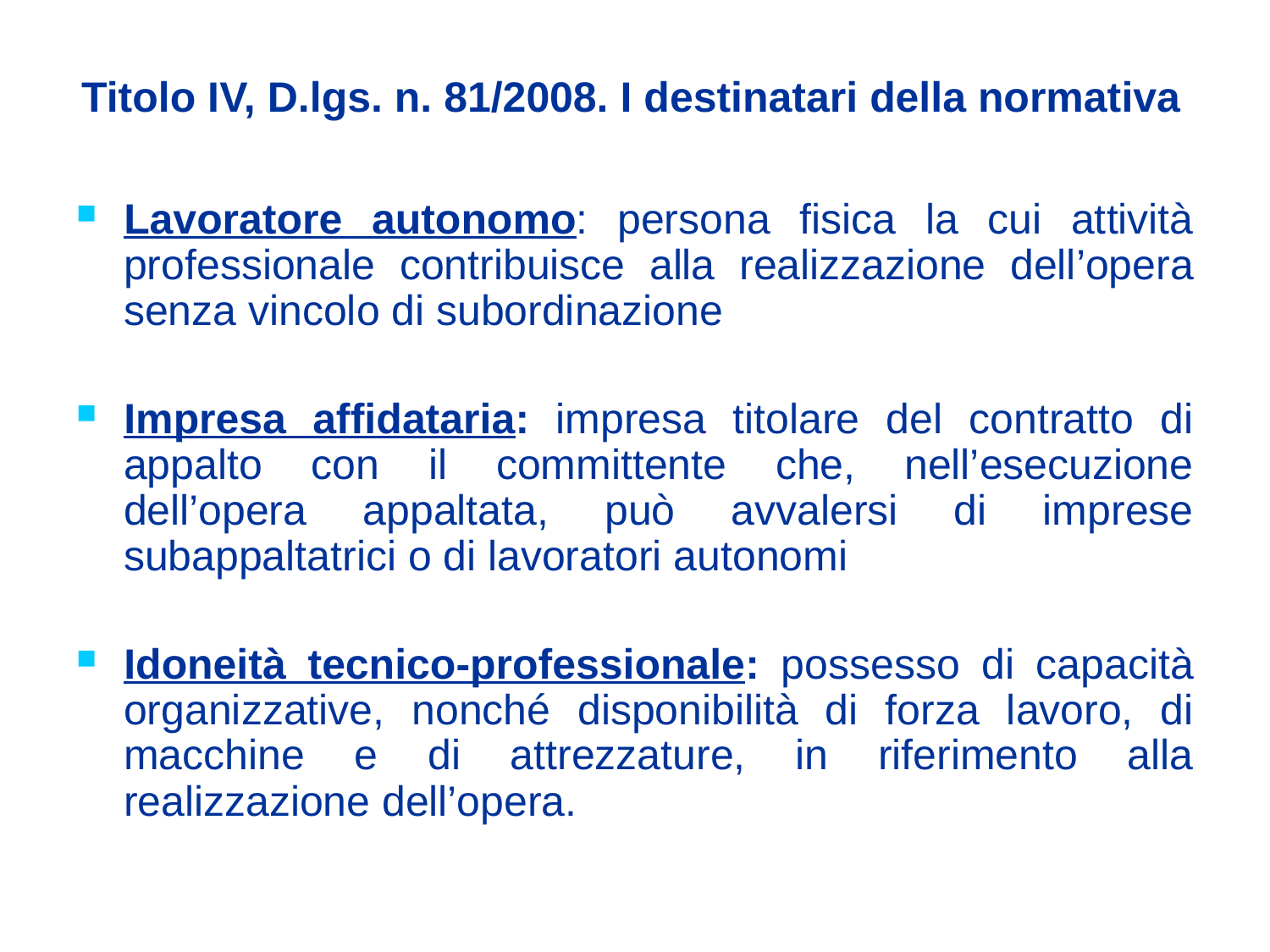

# Titolo IV, D.lgs. n. 81/2008. I destinatari della normativa
Lavoratore autonomo: persona fisica la cui attività professionale contribuisce alla realizzazione dell’opera senza vincolo di subordinazione

Impresa affidataria: impresa titolare del contratto di appalto con il committente che, nell’esecuzione dell’opera appaltata, può avvalersi di imprese subappaltatrici o di lavoratori autonomi

Idoneità tecnico-professionale: possesso di capacità organizzative, nonché disponibilità di forza lavoro, di macchine e di attrezzature, in riferimento alla realizzazione dell’opera.